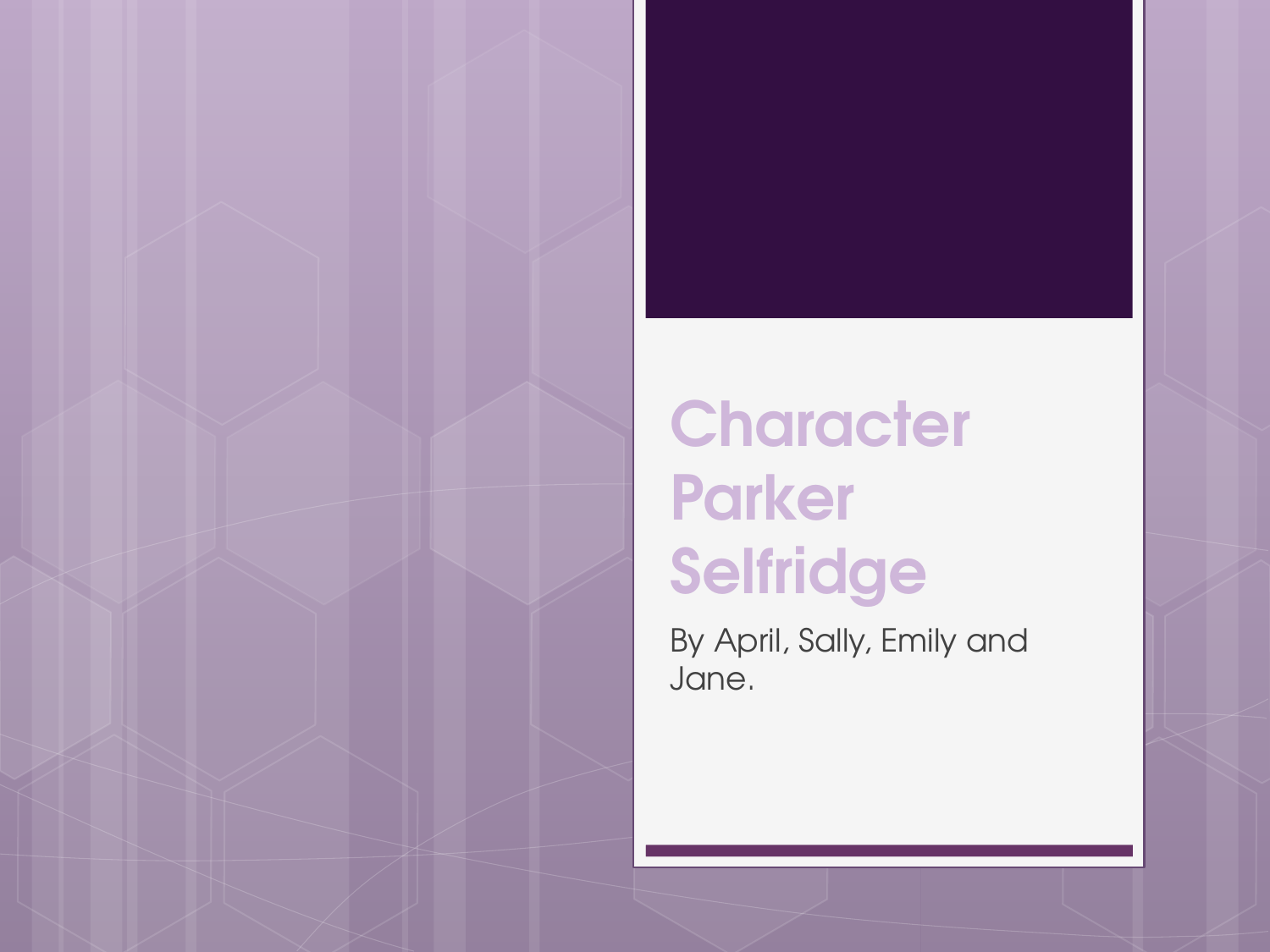

# Character Parker Selfridge
By April, Sally, Emily and Jane.